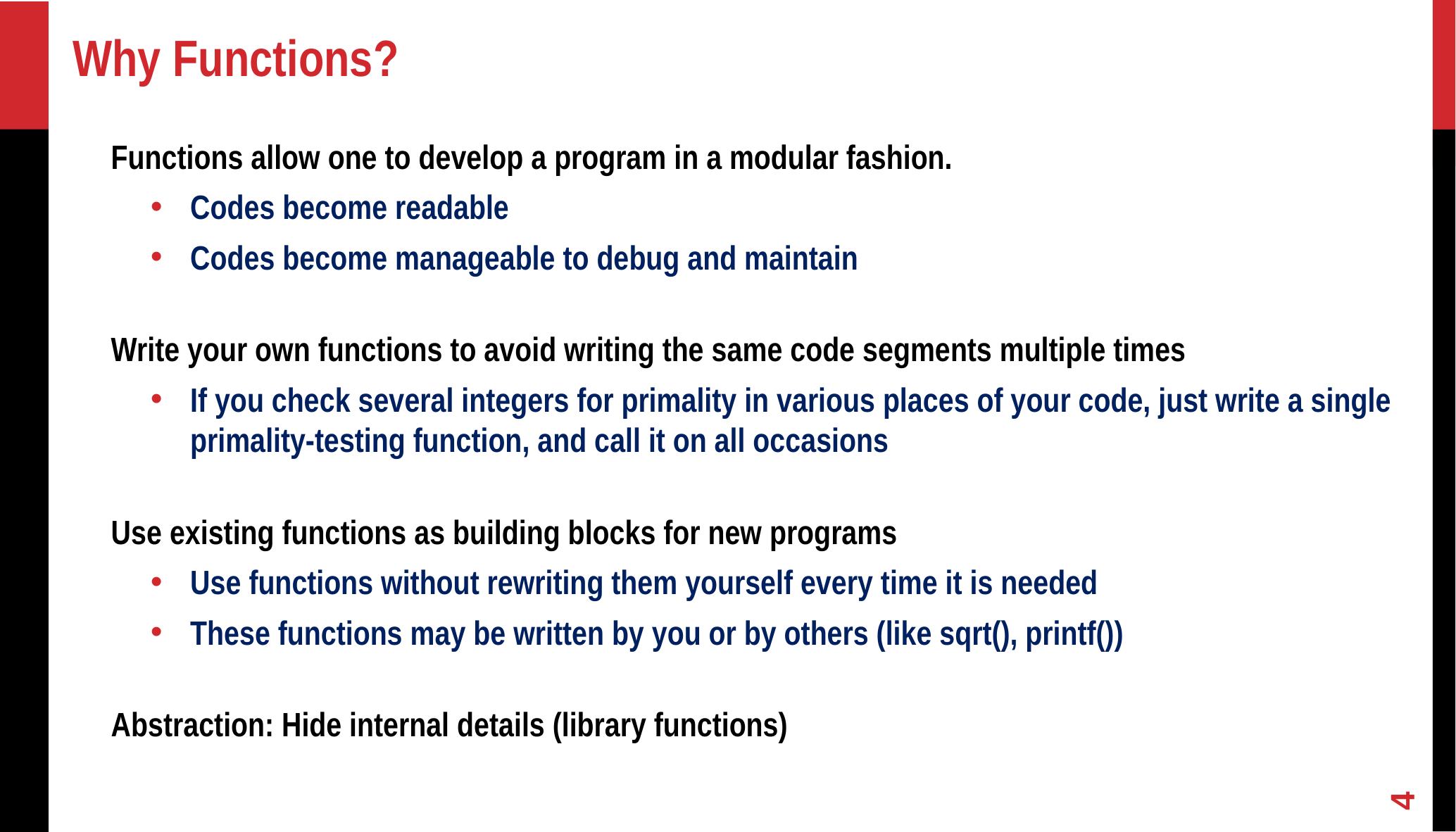

# Why Functions?
Functions allow one to develop a program in a modular fashion.
Codes become readable
Codes become manageable to debug and maintain

Write your own functions to avoid writing the same code segments multiple times
If you check several integers for primality in various places of your code, just write a single primality-testing function, and call it on all occasions

Use existing functions as building blocks for new programs
Use functions without rewriting them yourself every time it is needed
These functions may be written by you or by others (like sqrt(), printf())

Abstraction: Hide internal details (library functions)
4